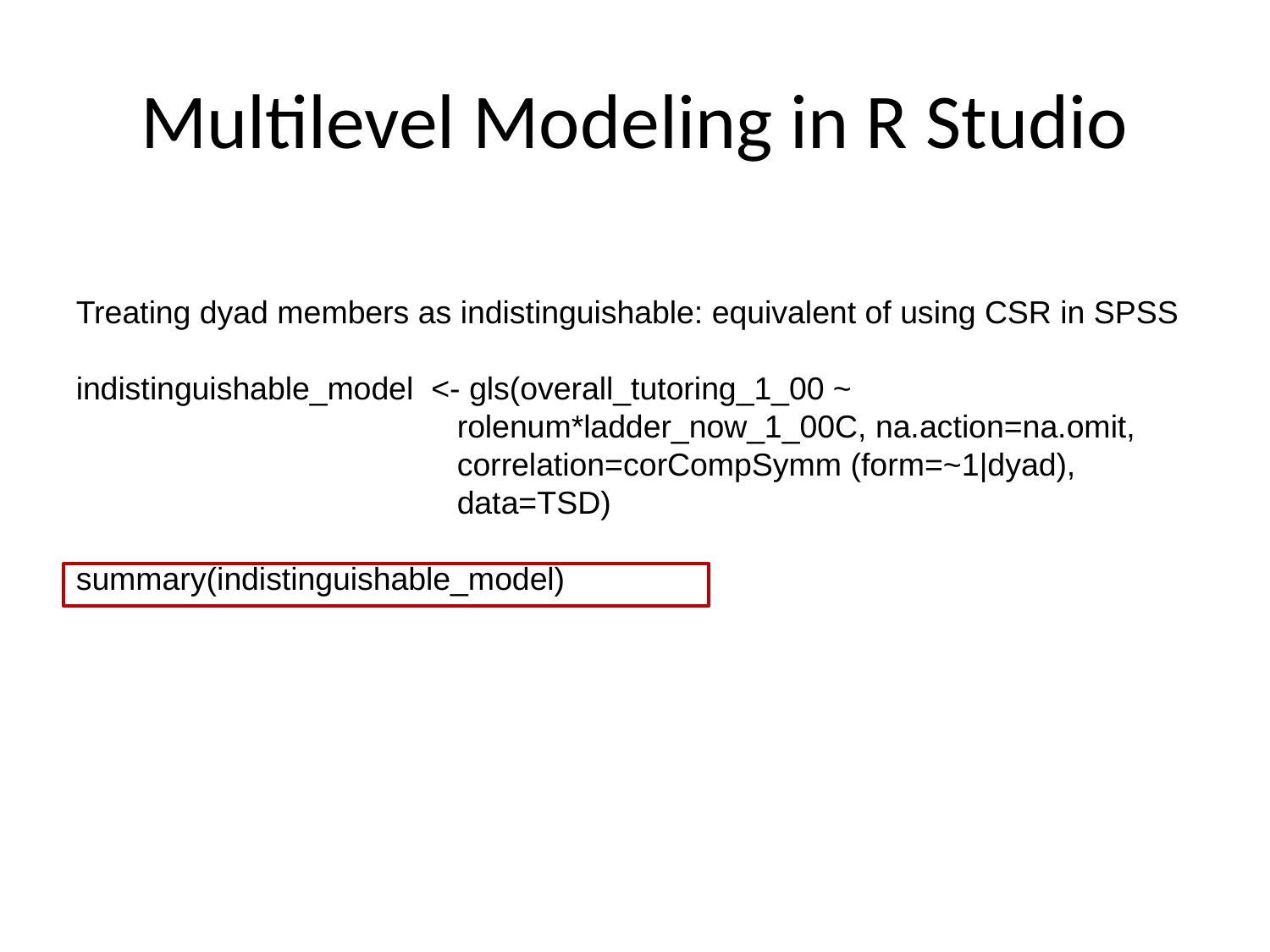

# Multilevel Modeling in R Studio
Treating dyad members as indistinguishable: equivalent of using CSR in SPSS

indistinguishable_model  <- gls(overall_tutoring_1_00 ~ 					rolenum*ladder_now_1_00C, na.action=na.omit,                  			correlation=corCompSymm (form=~1|dyad), 				data=TSD)

summary(indistinguishable_model)